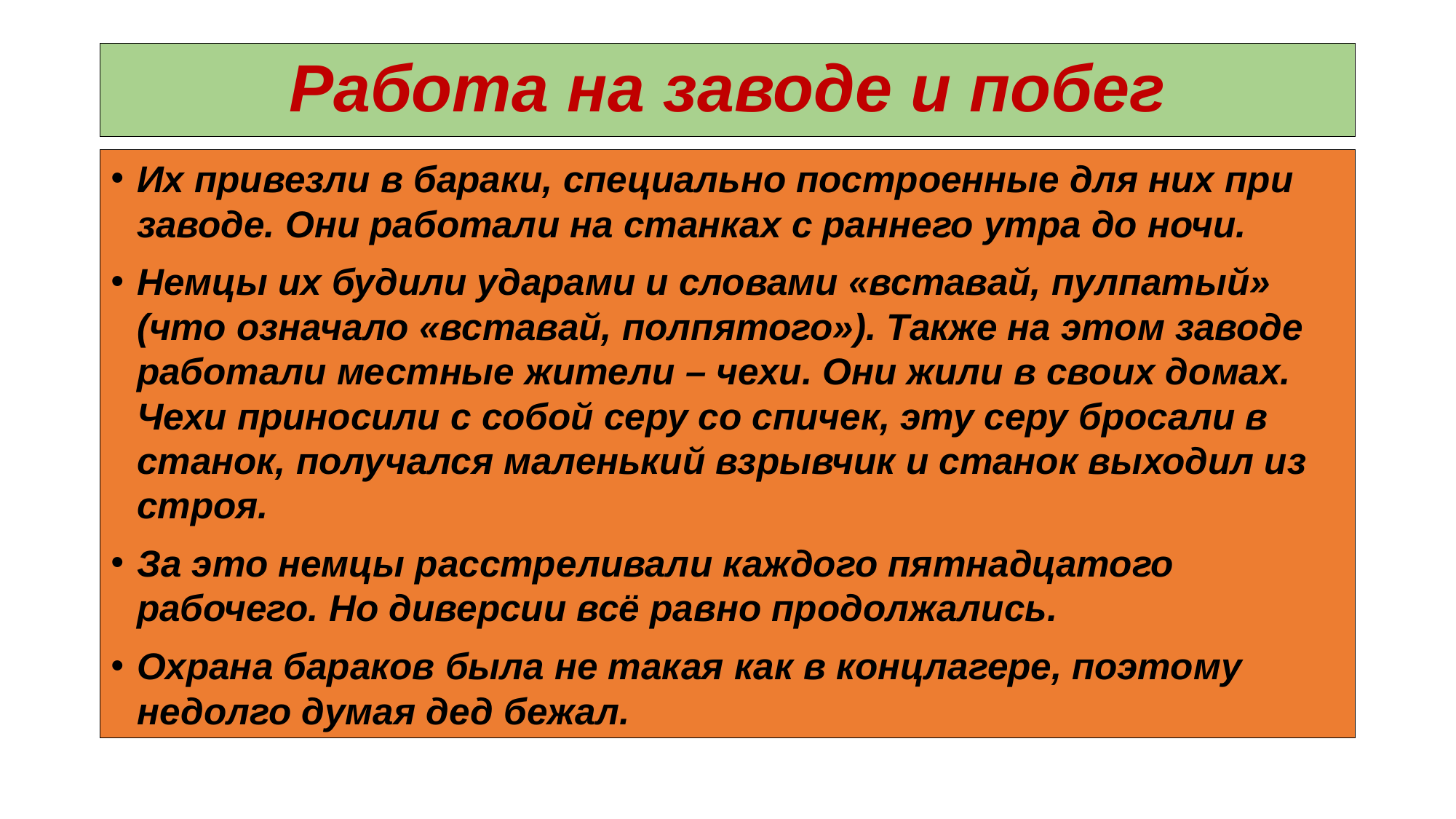

# Работа на заводе и побег
Их привезли в бараки, специально построенные для них при заводе. Они работали на станках с раннего утра до ночи.
Немцы их будили ударами и словами «вставай, пулпатый» (что означало «вставай, полпятого»). Также на этом заводе работали местные жители – чехи. Они жили в своих домах. Чехи приносили с собой серу со спичек, эту серу бросали в станок, получался маленький взрывчик и станок выходил из строя.
За это немцы расстреливали каждого пятнадцатого рабочего. Но диверсии всё равно продолжались.
Охрана бараков была не такая как в концлагере, поэтому недолго думая дед бежал.